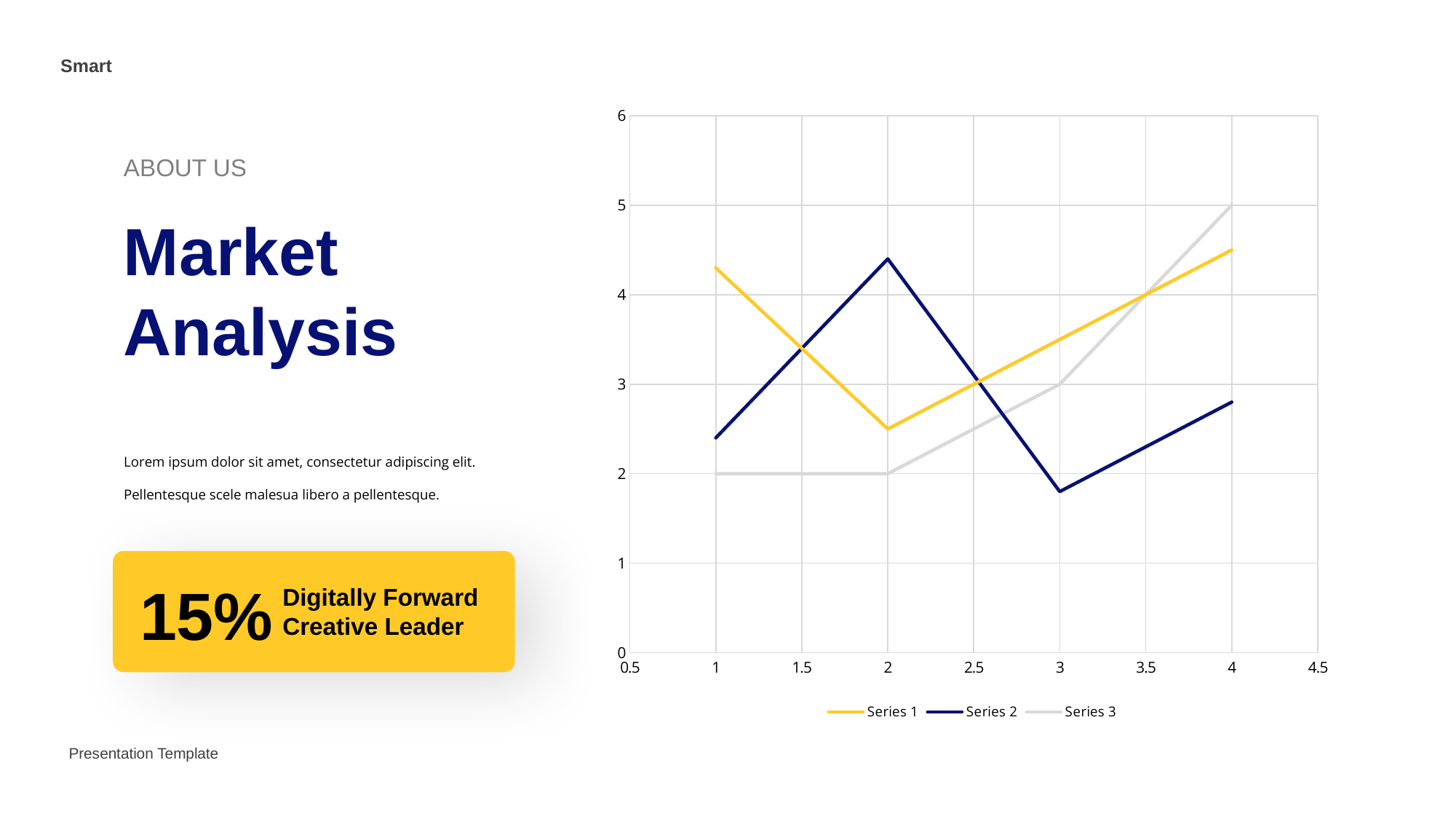

Smart

### Chart

| Category | Series 1 | Series 2 | Series 3 |
|---|---|---|---|
ABOUT US
Market Analysis
Lorem ipsum dolor sit amet, consectetur adipiscing elit. Pellentesque scele malesua libero a pellentesque.

15%
Digitally Forward Creative Leader
Presentation Template